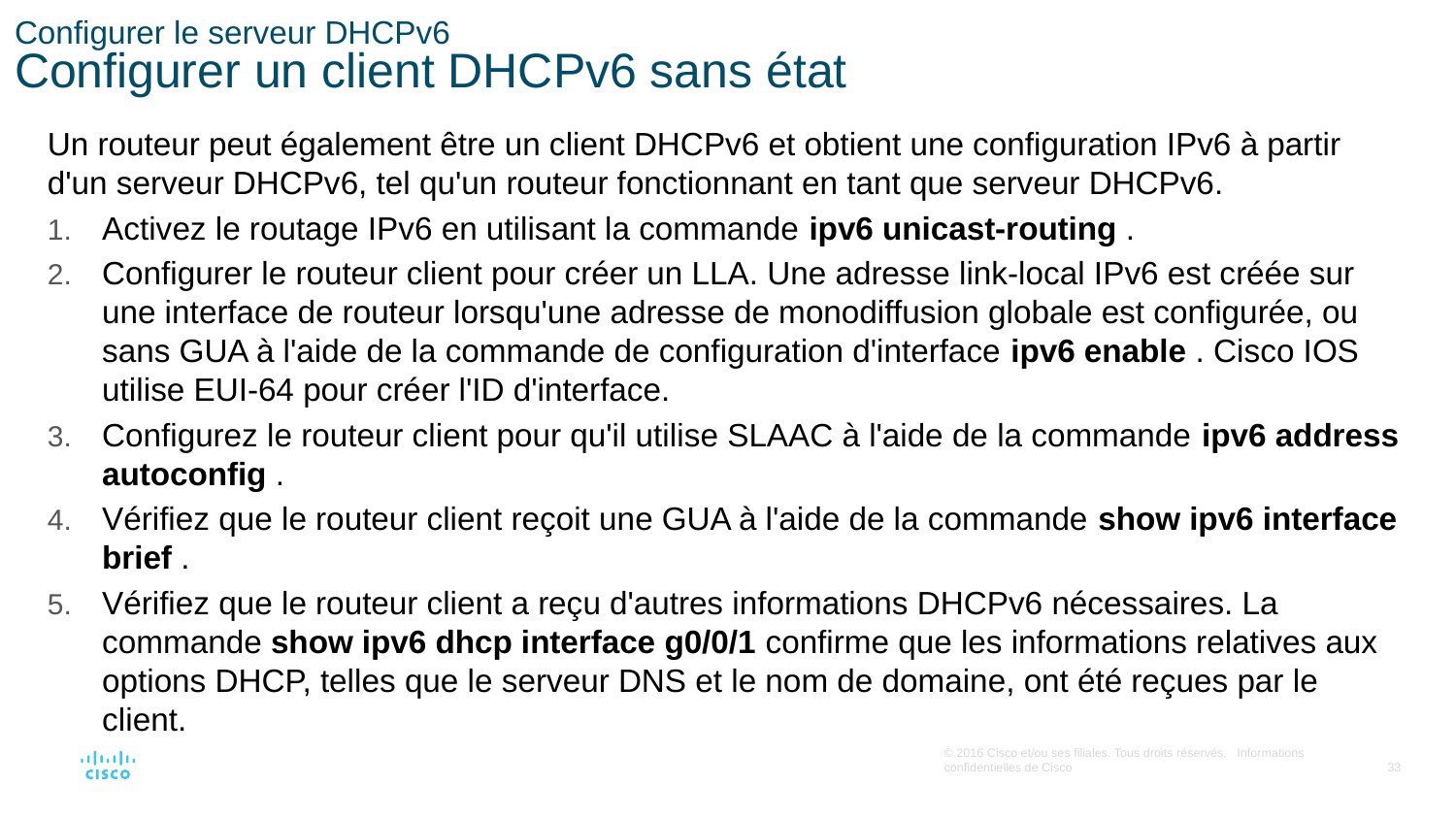

# Configurer le serveur DHCPv6 Configurer un client DHCPv6 sans état
Un routeur peut également être un client DHCPv6 et obtient une configuration IPv6 à partir d'un serveur DHCPv6, tel qu'un routeur fonctionnant en tant que serveur DHCPv6.
Activez le routage IPv6 en utilisant la commande ipv6 unicast-routing .
Configurer le routeur client pour créer un LLA. Une adresse link-local IPv6 est créée sur une interface de routeur lorsqu'une adresse de monodiffusion globale est configurée, ou sans GUA à l'aide de la commande de configuration d'interface ipv6 enable . Cisco IOS utilise EUI-64 pour créer l'ID d'interface.
Configurez le routeur client pour qu'il utilise SLAAC à l'aide de la commande ipv6 address autoconfig .
Vérifiez que le routeur client reçoit une GUA à l'aide de la commande show ipv6 interface brief .
Vérifiez que le routeur client a reçu d'autres informations DHCPv6 nécessaires. La commande show ipv6 dhcp interface g0/0/1 confirme que les informations relatives aux options DHCP, telles que le serveur DNS et le nom de domaine, ont été reçues par le client.